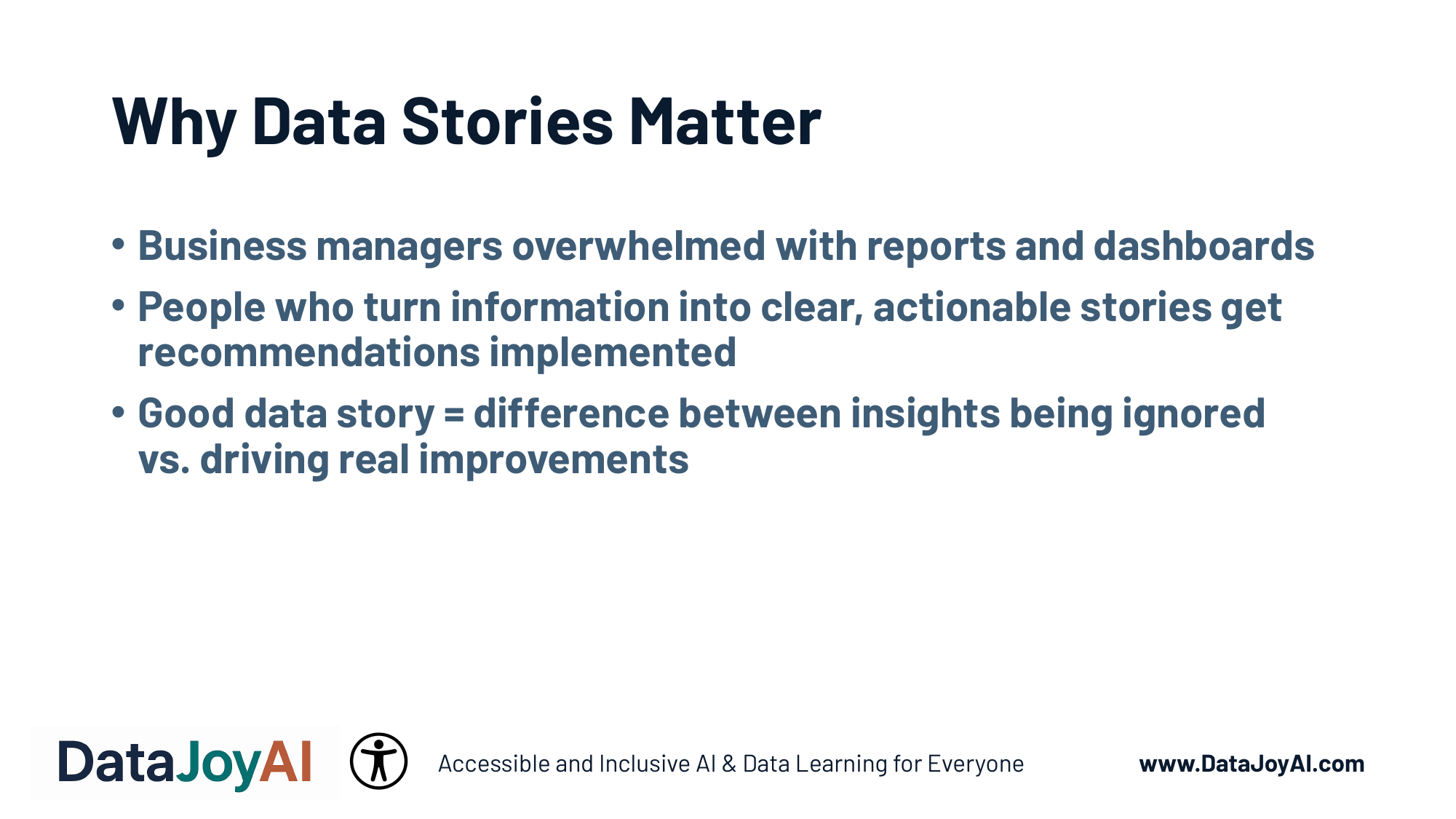

# Why Data Stories Matter
Business managers overwhelmed with reports and dashboards
People who turn information into clear, actionable stories get recommendations implemented
Good data story = difference between insights being ignored vs. driving real improvements